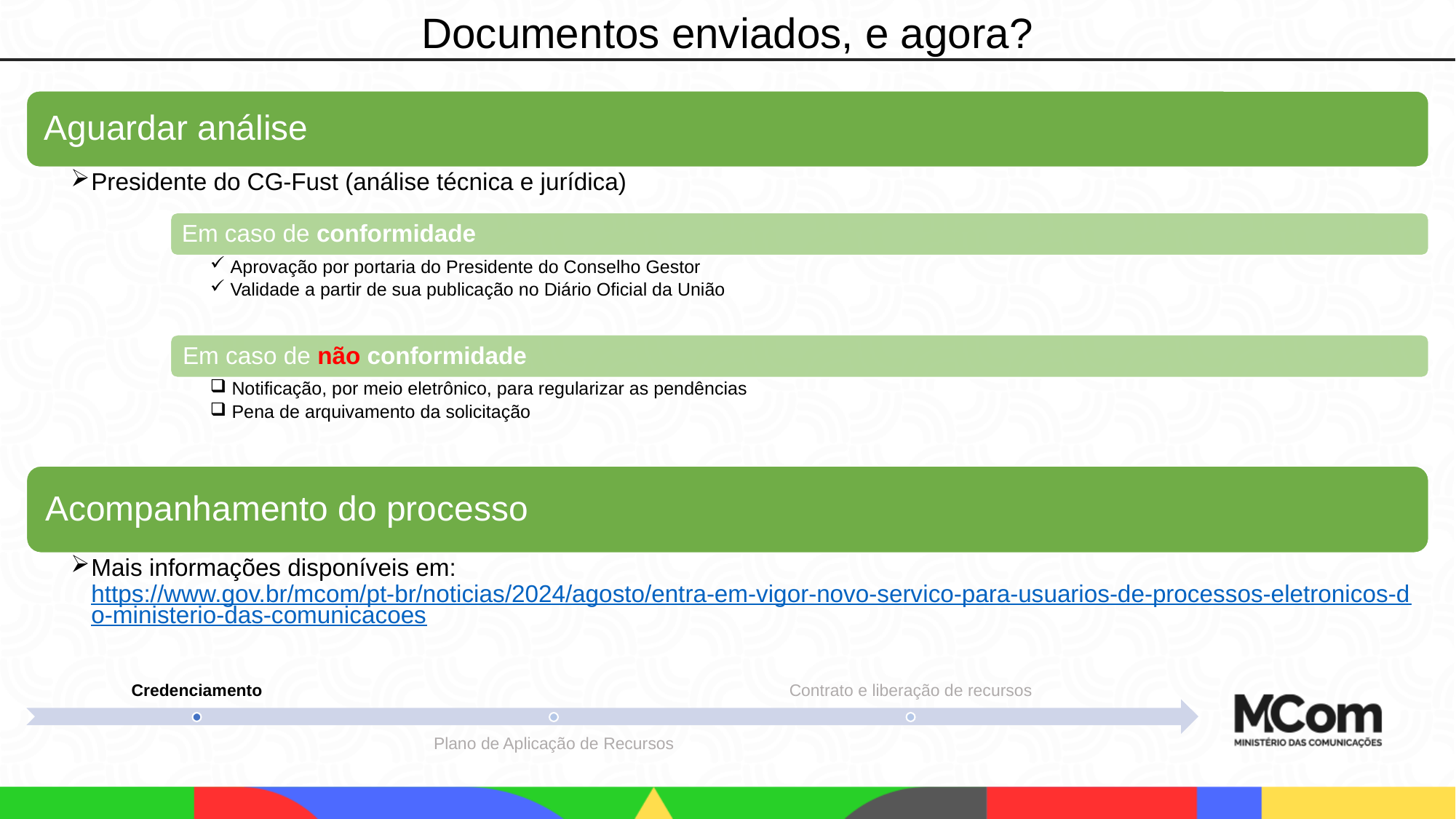

Documentos enviados, e agora?
Aguardar análise
Presidente do CG-Fust (análise técnica e jurídica)
Em caso de conformidade
 Aprovação por portaria do Presidente do Conselho Gestor
 Validade a partir de sua publicação no Diário Oficial da União
Em caso de não conformidade
 Notificação, por meio eletrônico, para regularizar as pendências
 Pena de arquivamento da solicitação
Acompanhamento do processo
Mais informações disponíveis em: https://www.gov.br/mcom/pt-br/noticias/2024/agosto/entra-em-vigor-novo-servico-para-usuarios-de-processos-eletronicos-do-ministerio-das-comunicacoes
Credenciamento
Plano de Aplicação de Recursos
Contrato e liberação de recursos